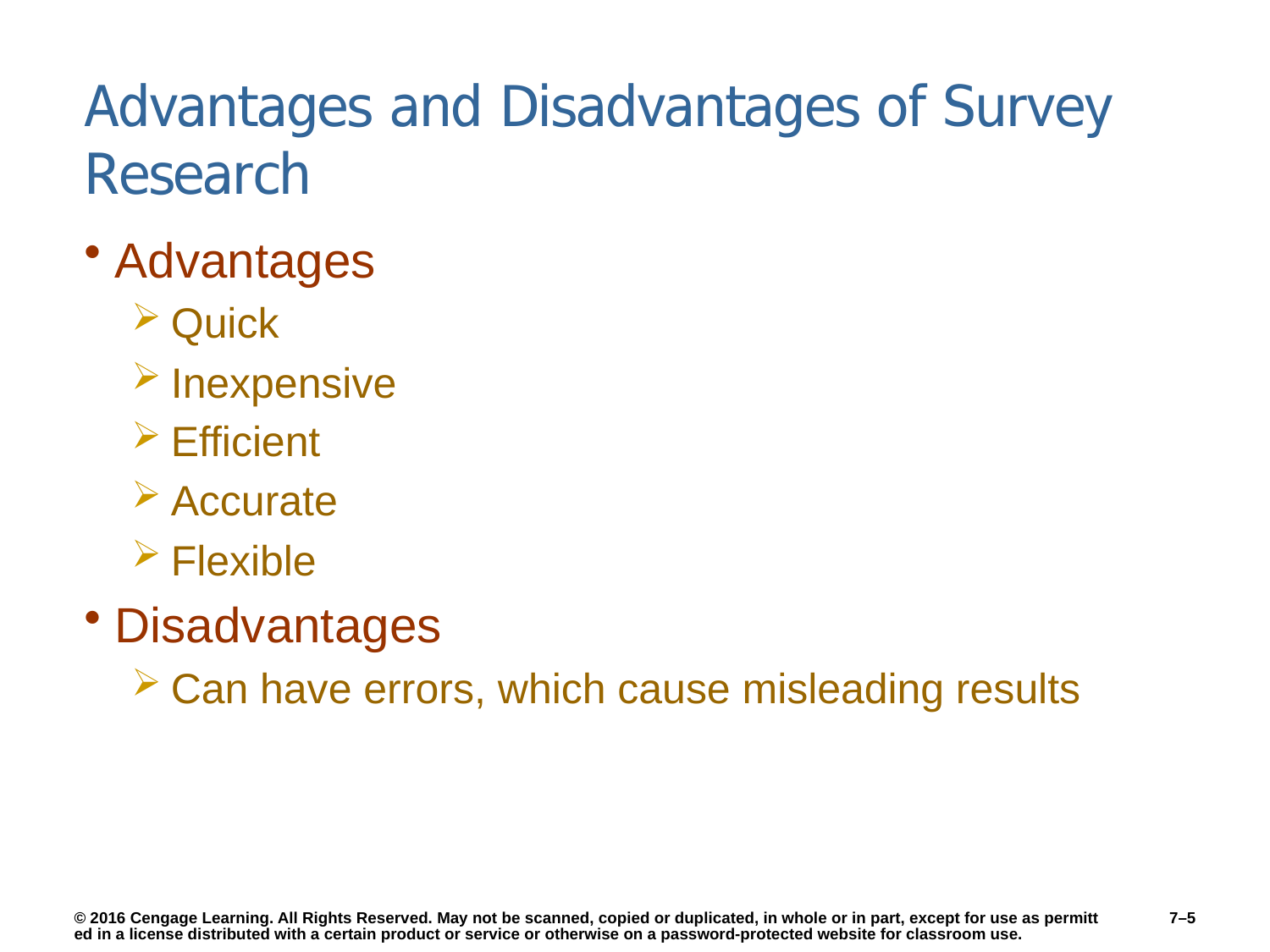

# Advantages and Disadvantages of Survey Research
Advantages
Quick
Inexpensive
Efficient
Accurate
Flexible
Disadvantages
Can have errors, which cause misleading results
7–5
© 2016 Cengage Learning. All Rights Reserved. May not be scanned, copied or duplicated, in whole or in part, except for use as permitted in a license distributed with a certain product or service or otherwise on a password-protected website for classroom use.